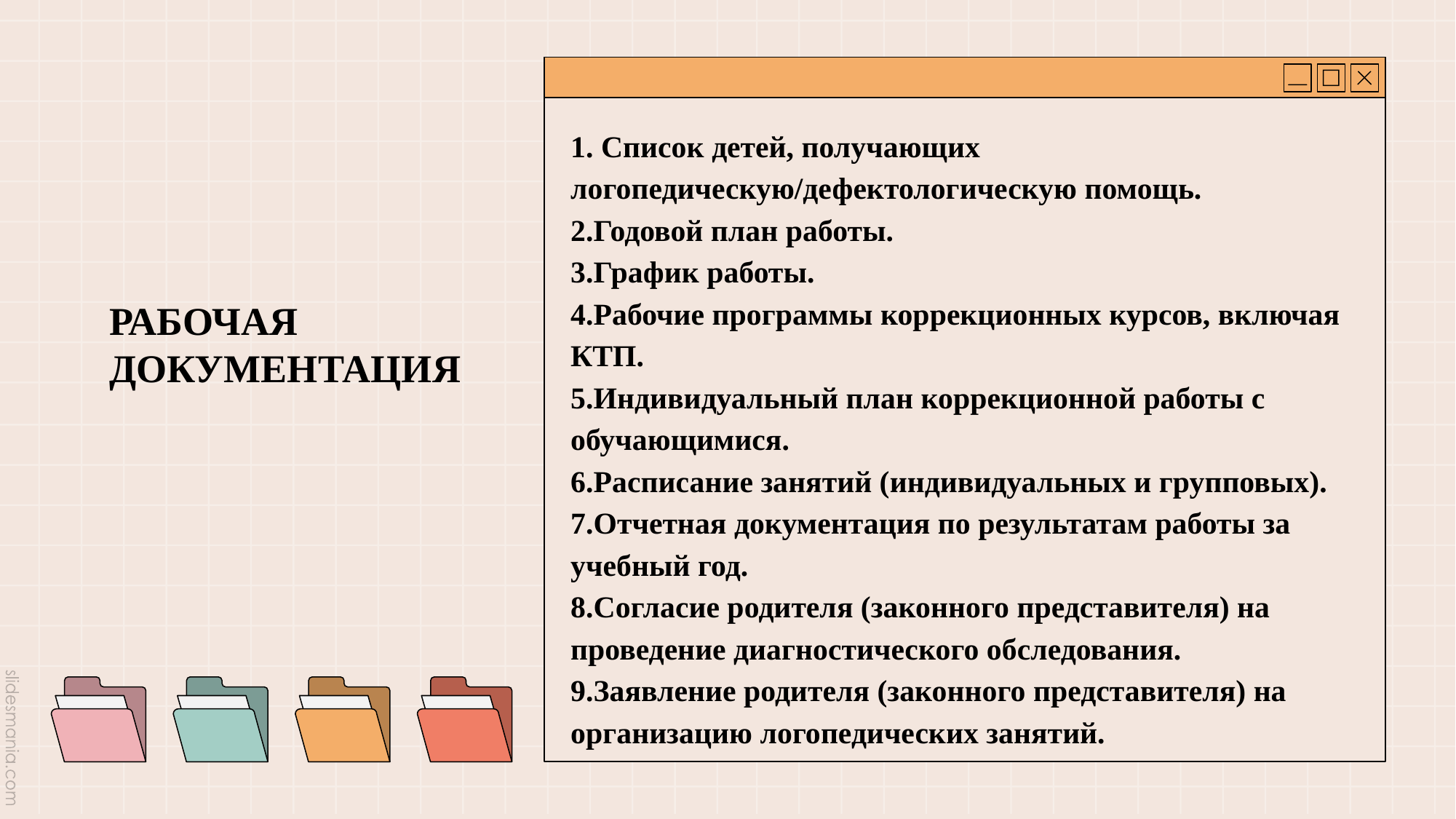

# РАБОЧАЯ ДОКУМЕНТАЦИЯ
1. Список детей, получающих логопедическую/дефектологическую помощь.
2.Годовой план работы.
3.График работы.
4.Рабочие программы коррекционных курсов, включая КТП.
5.Индивидуальный план коррекционной работы с обучающимися.
6.Расписание занятий (индивидуальных и групповых).
7.Отчетная документация по результатам работы за учебный год.
8.Согласие родителя (законного представителя) на проведение диагностического обследования.
9.Заявление родителя (законного представителя) на организацию логопедических занятий.